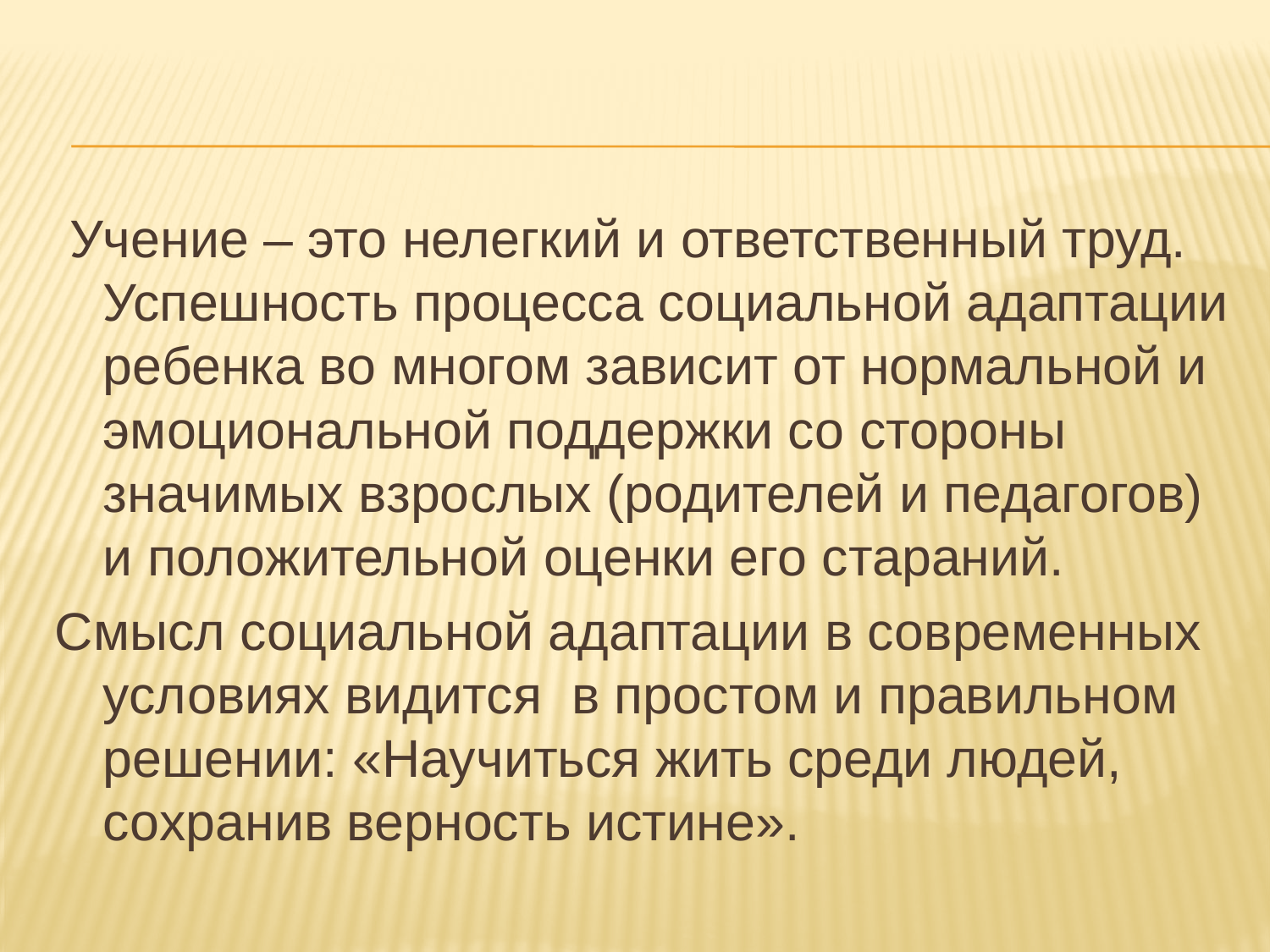

#

 Учение – это нелегкий и ответственный труд. Успешность процесса социальной адаптации ребенка во многом зависит от нормальной и эмоциональной поддержки со стороны значимых взрослых (родителей и педагогов) и положительной оценки его стараний.
Смысл социальной адаптации в современных условиях видится  в простом и правильном решении: «Научиться жить среди людей, сохранив верность истине».